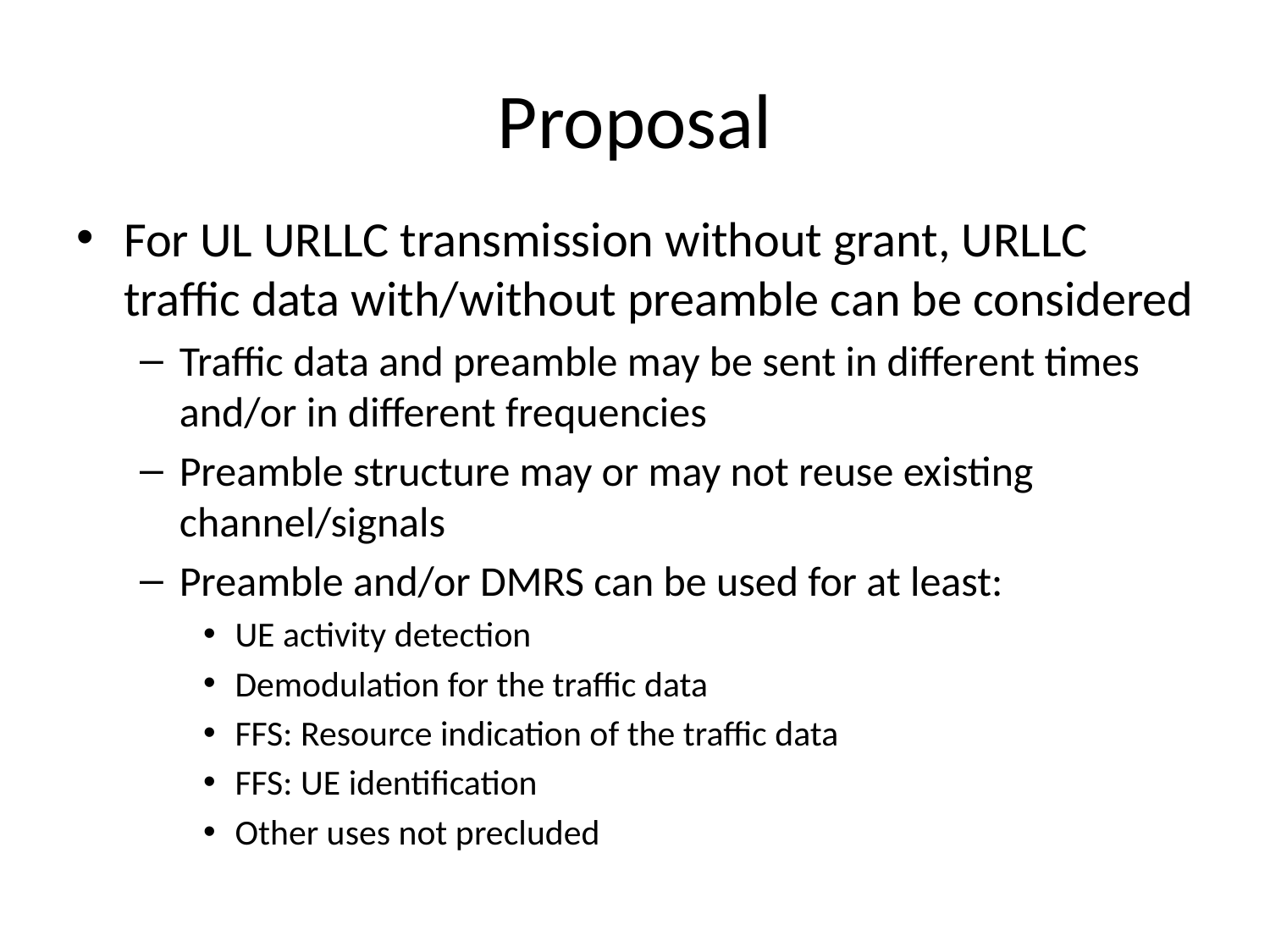

# Proposal
For UL URLLC transmission without grant, URLLC traffic data with/without preamble can be considered
Traffic data and preamble may be sent in different times and/or in different frequencies
Preamble structure may or may not reuse existing channel/signals
Preamble and/or DMRS can be used for at least:
UE activity detection
Demodulation for the traffic data
FFS: Resource indication of the traffic data
FFS: UE identification
Other uses not precluded